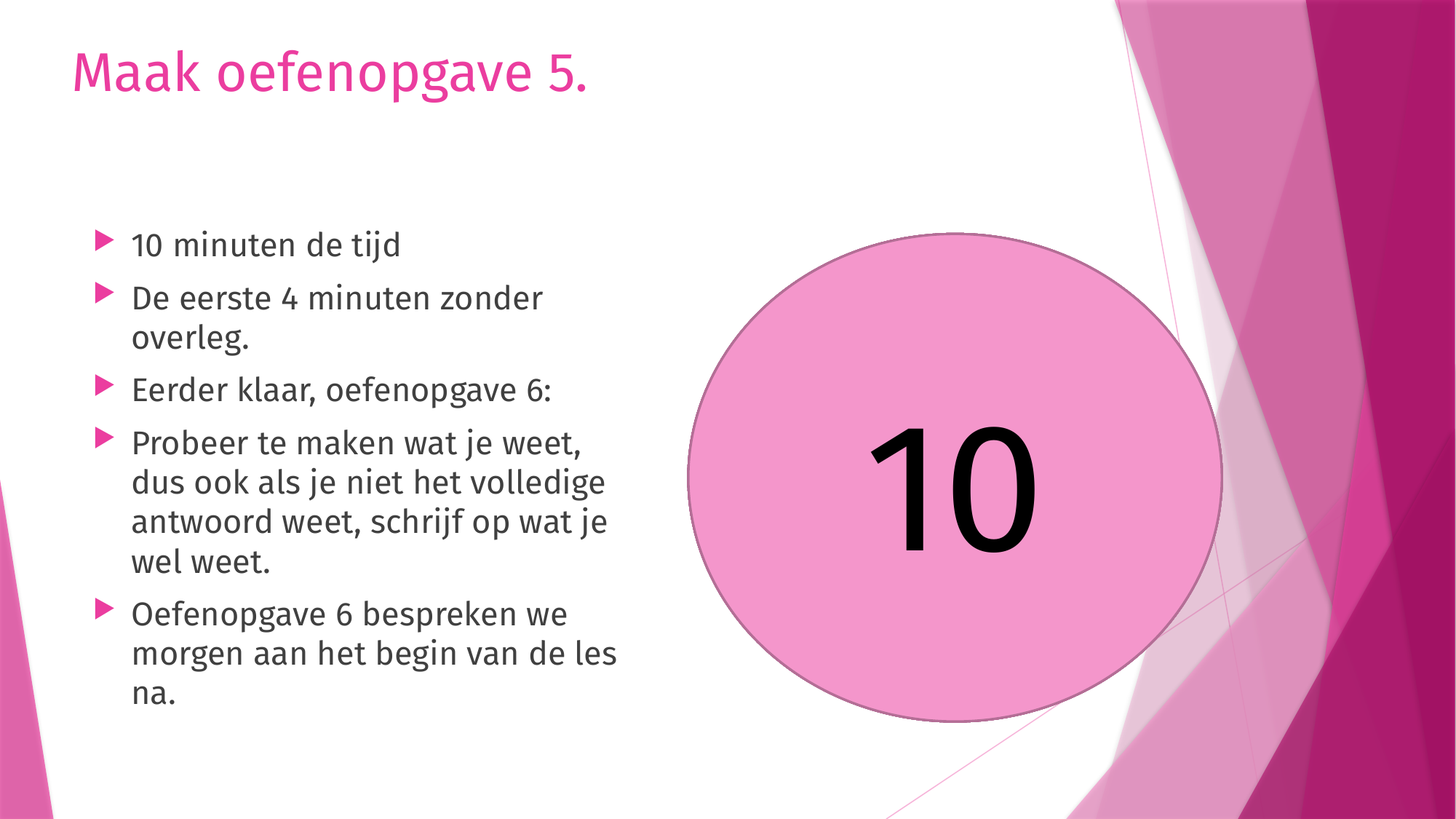

# Maak oefenopgave 5.
10 minuten de tijd
De eerste 4 minuten zonder overleg.
Eerder klaar, oefenopgave 6:
Probeer te maken wat je weet, dus ook als je niet het volledige antwoord weet, schrijf op wat je wel weet.
Oefenopgave 6 bespreken we morgen aan het begin van de les na.
10
8
9
5
6
7
4
3
1
2